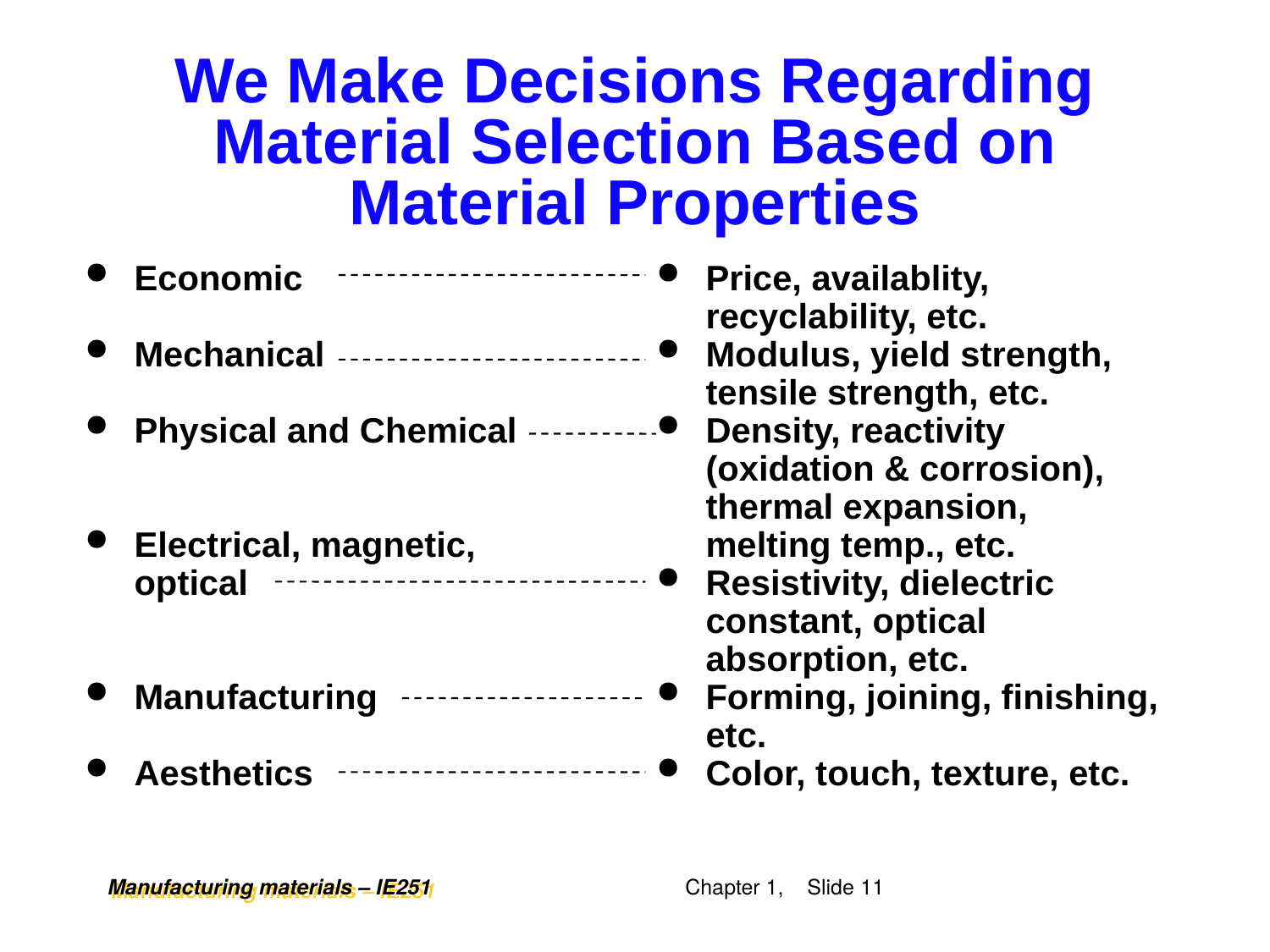

# We Make Decisions Regarding Material Selection Based on Material Properties
Economic

Mechanical

Physical and Chemical

Electrical, magnetic, optical

Manufacturing

Aesthetics
Price, availablity, recyclability, etc.
Modulus, yield strength, tensile strength, etc.
Density, reactivity (oxidation & corrosion), thermal expansion, melting temp., etc.
Resistivity, dielectric constant, optical absorption, etc.
Forming, joining, finishing, etc.
Color, touch, texture, etc.